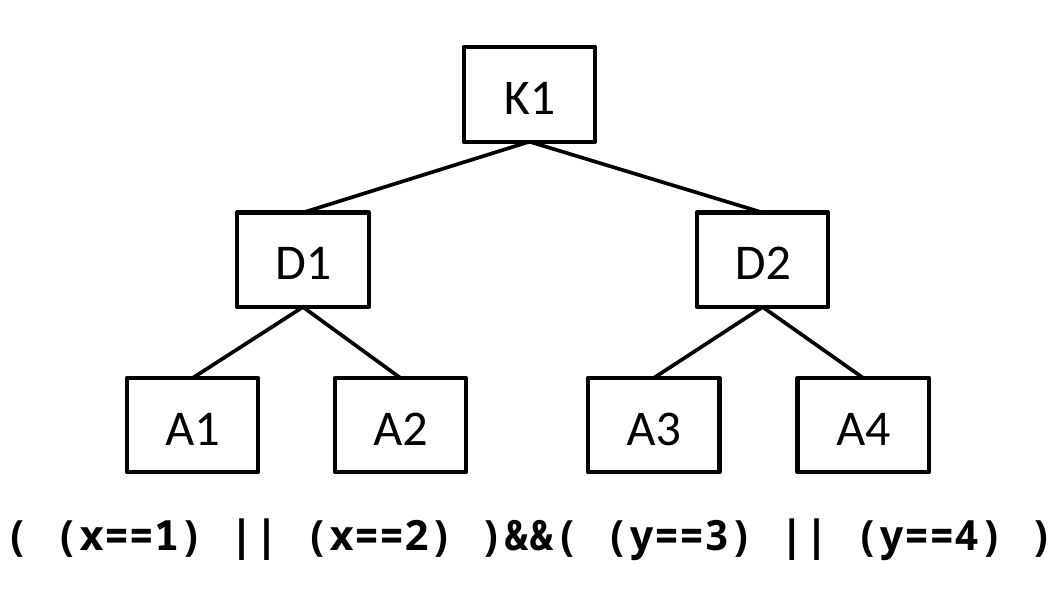

K1
D1
D2
A1
A2
A3
A4
( ( (x==1) || (x==2) )&&( (y==3) || (y==4) ) )